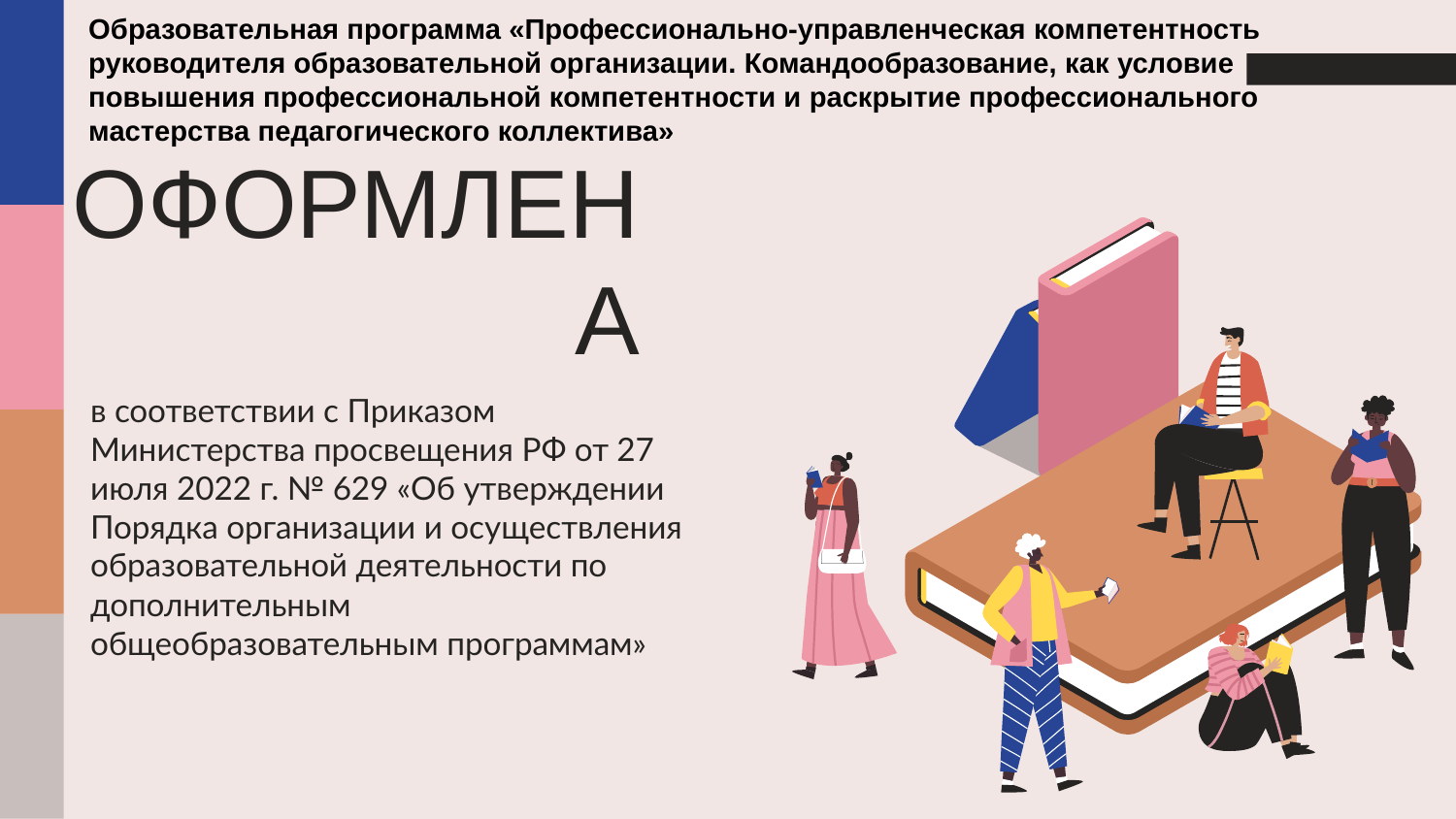

Образовательная программа «Профессионально-управленческая компетентность руководителя образовательной организации. Командообразование, как условие повышения профессиональной компетентности и раскрытие профессионального  мастерства педагогического коллектива»

# ОФОРМЛЕНА
в соответствии с Приказом Министерства просвещения РФ от 27 июля 2022 г. № 629 «Об утверждении Порядка организации и осуществления образовательной деятельности по дополнительным общеобразовательным программам»